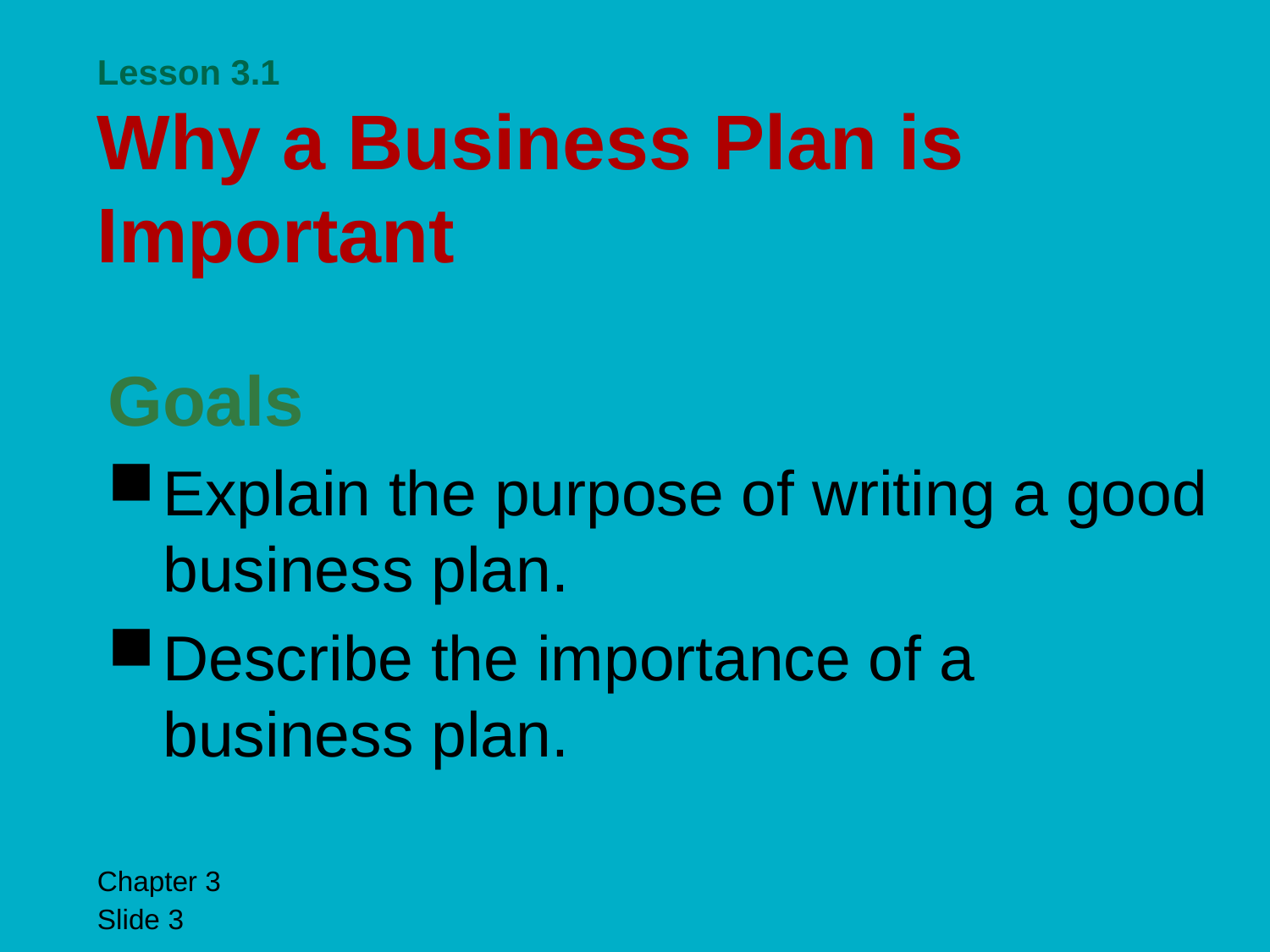

# Lesson 3.1 Why a Business Plan is Important
Goals
Explain the purpose of writing a good business plan.
Describe the importance of a business plan.
Chapter 3
Slide 3